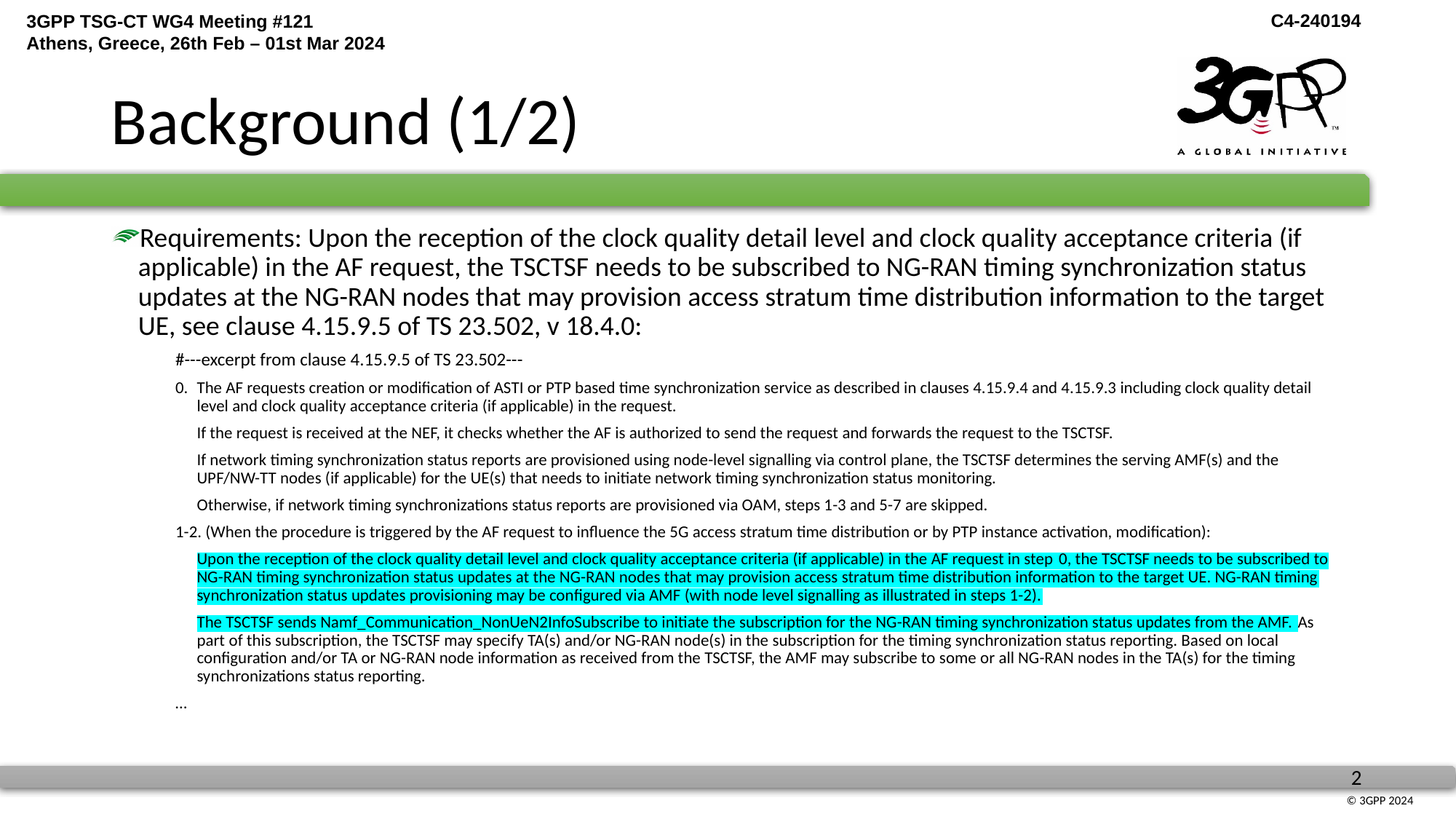

# Background (1/2)
Requirements: Upon the reception of the clock quality detail level and clock quality acceptance criteria (if applicable) in the AF request, the TSCTSF needs to be subscribed to NG-RAN timing synchronization status updates at the NG-RAN nodes that may provision access stratum time distribution information to the target UE, see clause 4.15.9.5 of TS 23.502, v 18.4.0:
#---excerpt from clause 4.15.9.5 of TS 23.502---
0.	The AF requests creation or modification of ASTI or PTP based time synchronization service as described in clauses 4.15.9.4 and 4.15.9.3 including clock quality detail level and clock quality acceptance criteria (if applicable) in the request.
	If the request is received at the NEF, it checks whether the AF is authorized to send the request and forwards the request to the TSCTSF.
	If network timing synchronization status reports are provisioned using node-level signalling via control plane, the TSCTSF determines the serving AMF(s) and the UPF/NW-TT nodes (if applicable) for the UE(s) that needs to initiate network timing synchronization status monitoring.
	Otherwise, if network timing synchronizations status reports are provisioned via OAM, steps 1-3 and 5-7 are skipped.
1-2. (When the procedure is triggered by the AF request to influence the 5G access stratum time distribution or by PTP instance activation, modification):
	Upon the reception of the clock quality detail level and clock quality acceptance criteria (if applicable) in the AF request in step 0, the TSCTSF needs to be subscribed to NG-RAN timing synchronization status updates at the NG-RAN nodes that may provision access stratum time distribution information to the target UE. NG-RAN timing synchronization status updates provisioning may be configured via AMF (with node level signalling as illustrated in steps 1-2).
	The TSCTSF sends Namf_Communication_NonUeN2InfoSubscribe to initiate the subscription for the NG-RAN timing synchronization status updates from the AMF. As part of this subscription, the TSCTSF may specify TA(s) and/or NG-RAN node(s) in the subscription for the timing synchronization status reporting. Based on local configuration and/or TA or NG-RAN node information as received from the TSCTSF, the AMF may subscribe to some or all NG-RAN nodes in the TA(s) for the timing synchronizations status reporting.
…